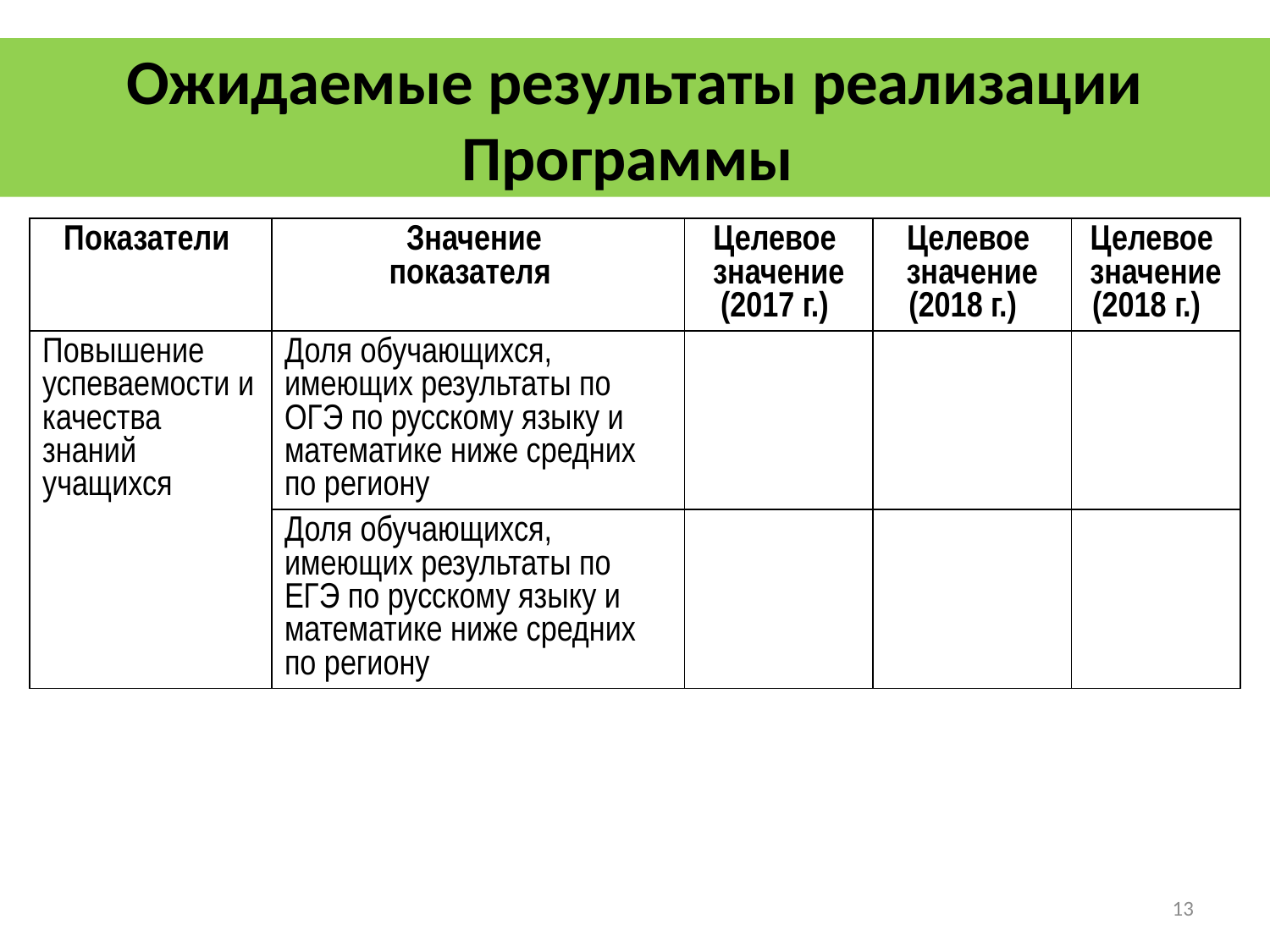

# Ожидаемые результаты реализации Программы
| Показатели | Значение показателя | Целевое значение (2017 г.) | Целевое значение (2018 г.) | Целевое значение (2018 г.) |
| --- | --- | --- | --- | --- |
| Повышение успеваемости и качества знаний учащихся | Доля обучающихся, имеющих результаты по ОГЭ по русскому языку и математике ниже средних по региону |  |  |  |
|  | Доля обучающихся, имеющих результаты по ЕГЭ по русскому языку и математике ниже средних по региону |  |  |  |
13